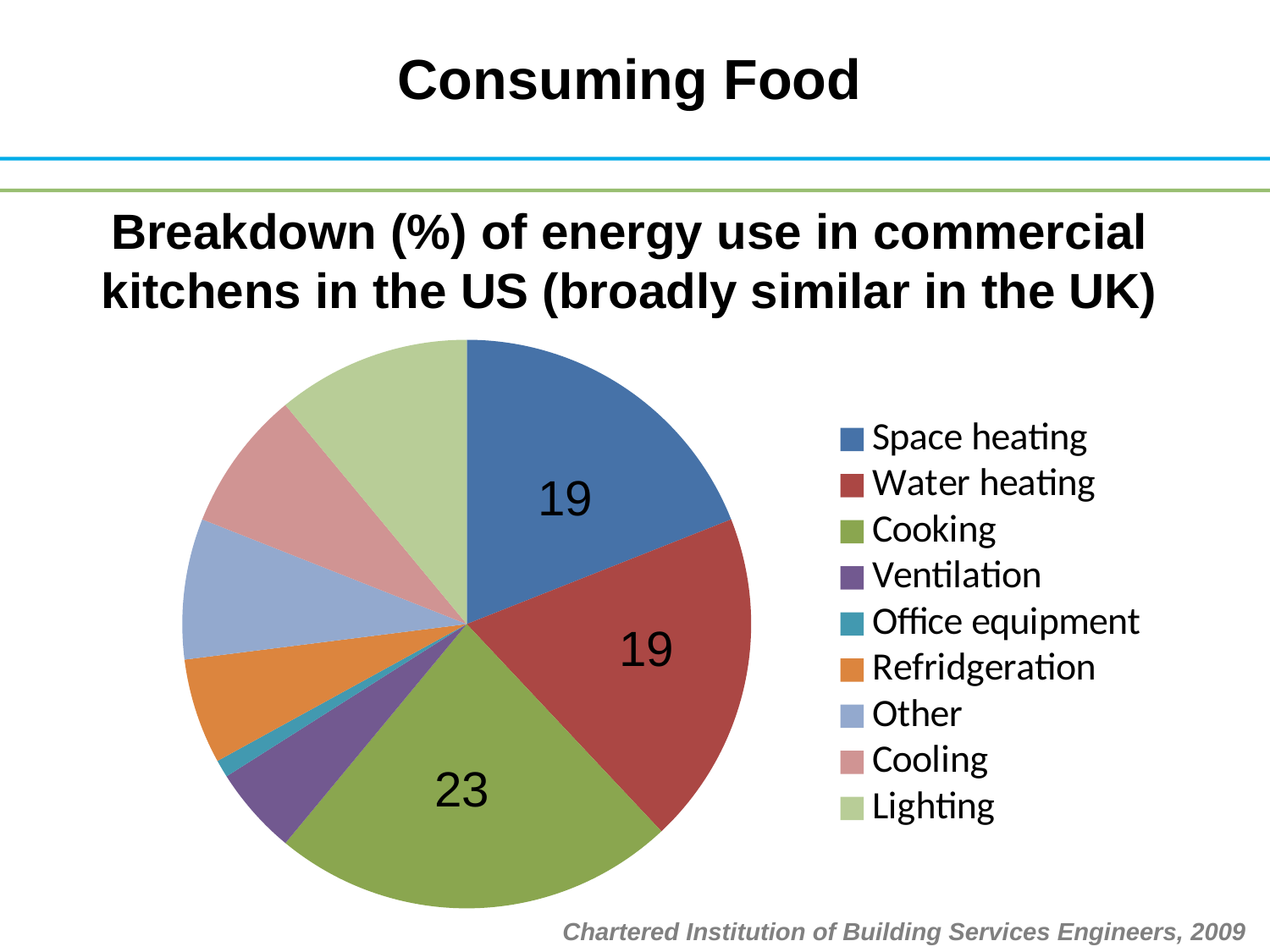

Consuming Food

Breakdown (%) of energy use in commercial kitchens in the US (broadly similar in the UK)

### Chart

| Category |  |
|---|---|
| Space heating | 19.0 |
| Water heating  | 19.0 |
| Cooking | 23.0 |
| Ventilation | 5.0 |
| Office equipment | 1.0 |
| Refridgeration | 6.0 |
| Other | 8.0 |
| Cooling | 8.0 |
| Lighting | 11.0 |
19
19
23
Chartered Institution of Building Services Engineers, 2009